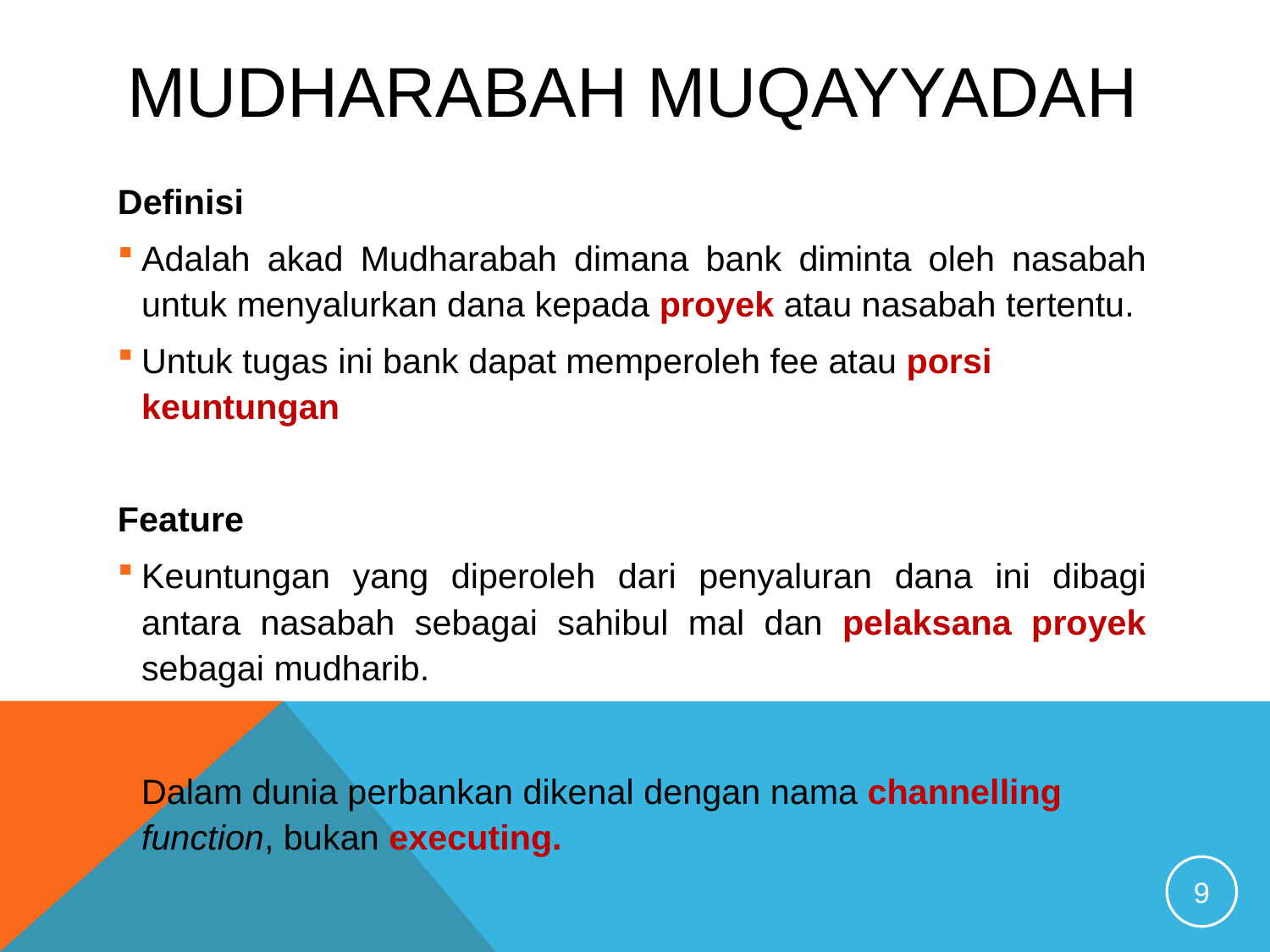

# MUDHARABAH MUQAYYADAH
Definisi
Adalah akad Mudharabah dimana bank diminta oleh nasabah untuk menyalurkan dana kepada proyek atau nasabah tertentu.
Untuk tugas ini bank dapat memperoleh fee atau porsi keuntungan

Feature
Keuntungan yang diperoleh dari penyaluran dana ini dibagi antara nasabah sebagai sahibul mal dan pelaksana proyek sebagai mudharib.

Dalam dunia perbankan dikenal dengan nama channelling function, bukan executing.

9